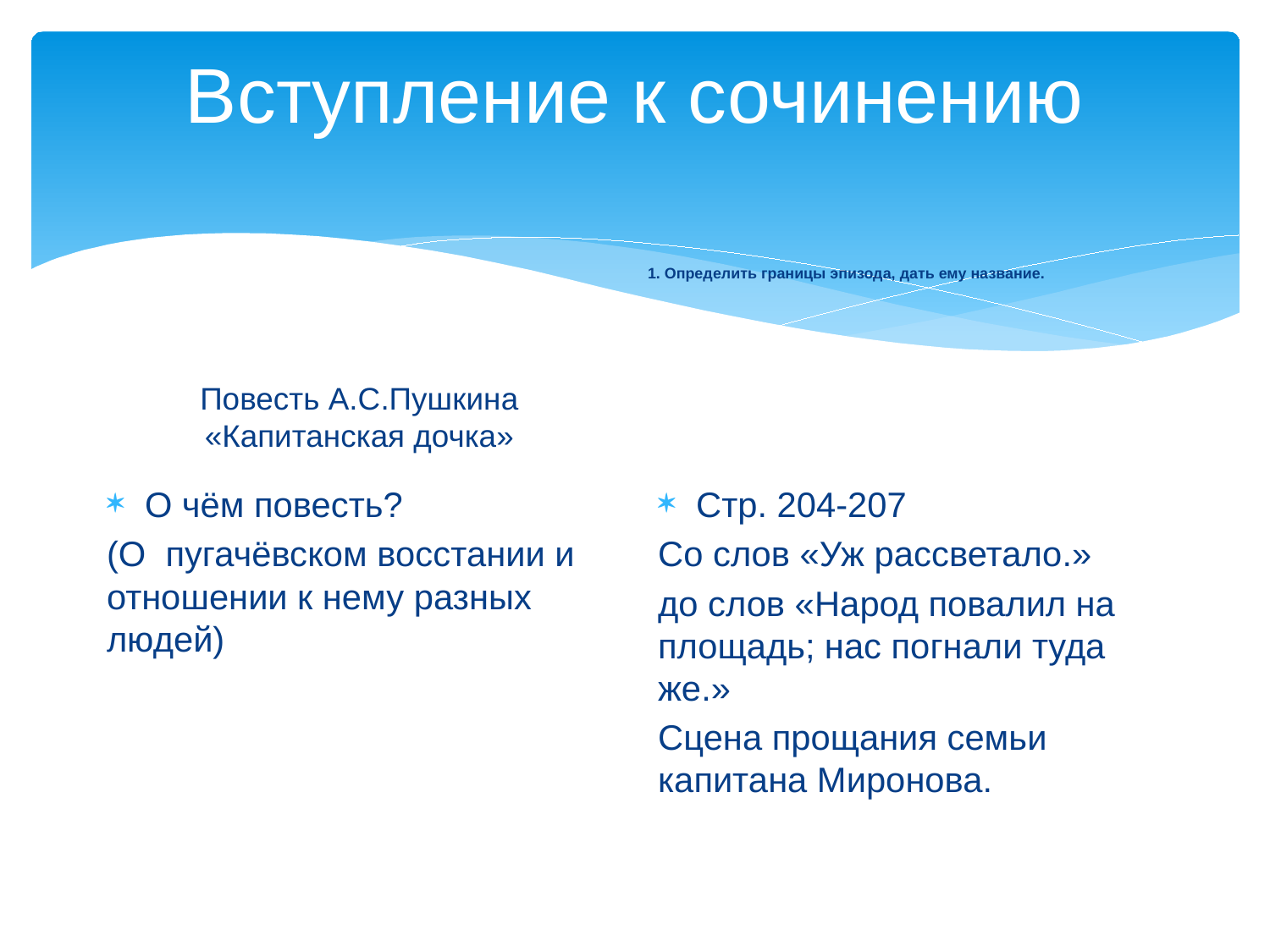

# Вступление к сочинению

1. Определить границы эпизода, дать ему название.

Повесть А.С.Пушкина «Капитанская дочка»
О чём повесть?
(О  пугачёвском восстании и отношении к нему разных людей)
Стр. 204-207
Со слов «Уж рассветало.»
до слов «Народ повалил на площадь; нас погнали туда же.»
Сцена прощания семьи капитана Миронова.